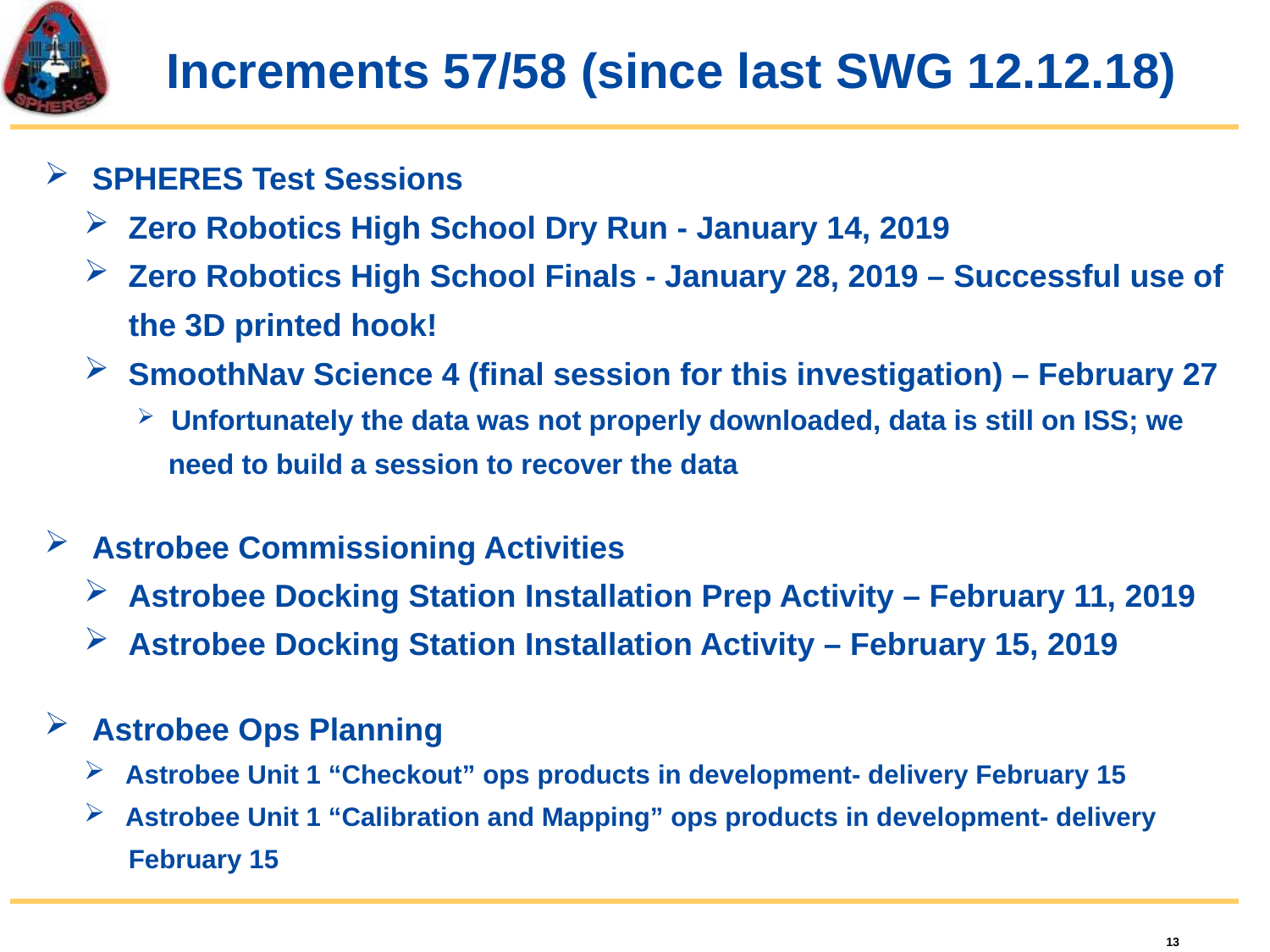

# Increments 57/58 (since last SWG 12.12.18)

SPHERES Test Sessions
  Zero Robotics High School Dry Run - January 14, 2019
  Zero Robotics High School Finals - January 28, 2019 – Successful use of
     the 3D printed hook!
  SmoothNav Science 4 (final session for this investigation) – February 27
 Unfortunately the data was not properly downloaded, data is still on ISS; we
    need to build a session to recover the data

Astrobee Commissioning Activities
  Astrobee Docking Station Installation Prep Activity – February 11, 2019
  Astrobee Docking Station Installation Activity – February 15, 2019

Astrobee Ops Planning
  Astrobee Unit 1 “Checkout” ops products in development- delivery February 15
  Astrobee Unit 1 “Calibration and Mapping” ops products in development- delivery
      February 15